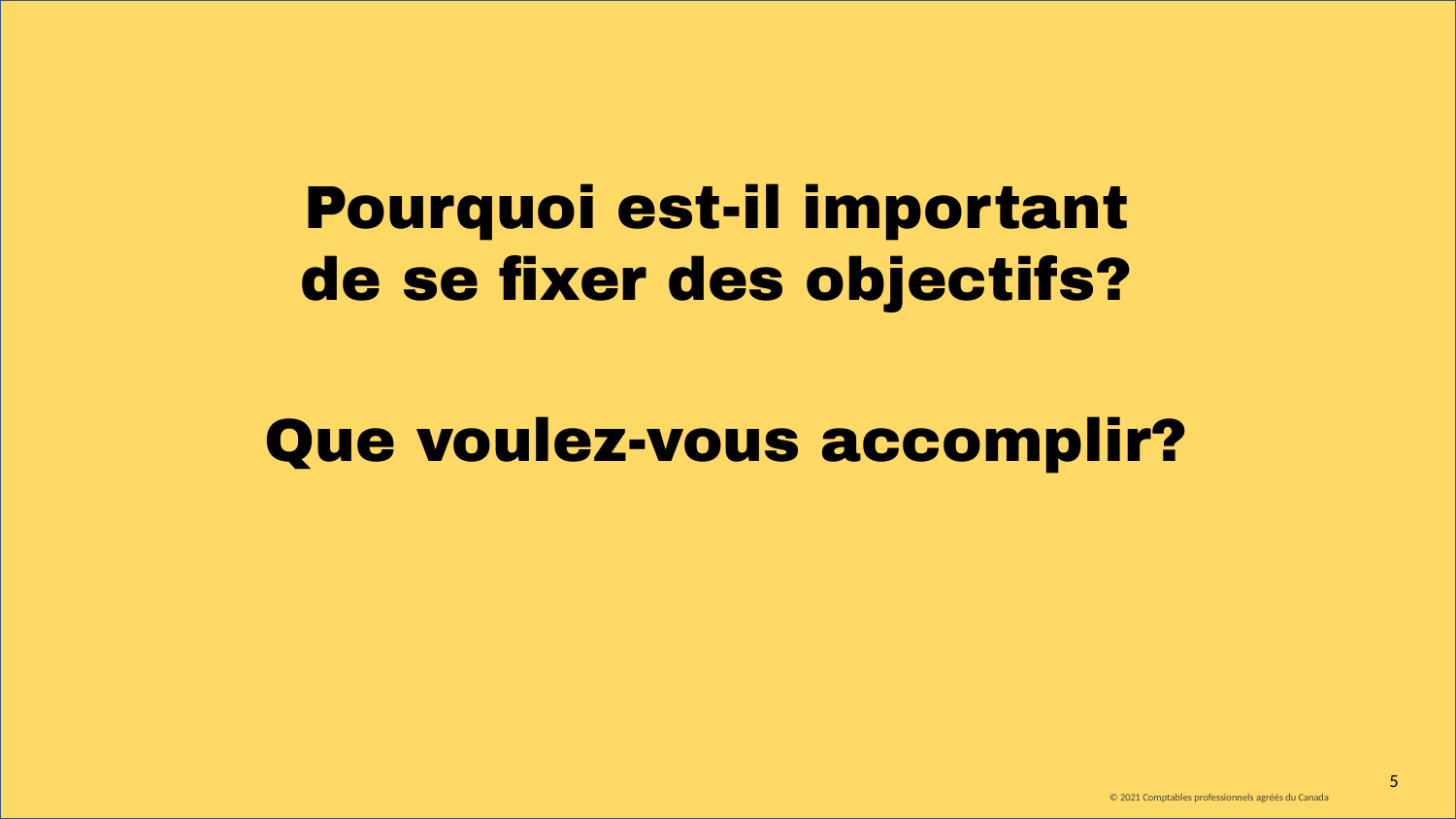

# Pourquoi est-il important de se fixer des objectifs?
Que voulez-vous accomplir?
5
© 2021 Comptables professionnels agréés du Canada